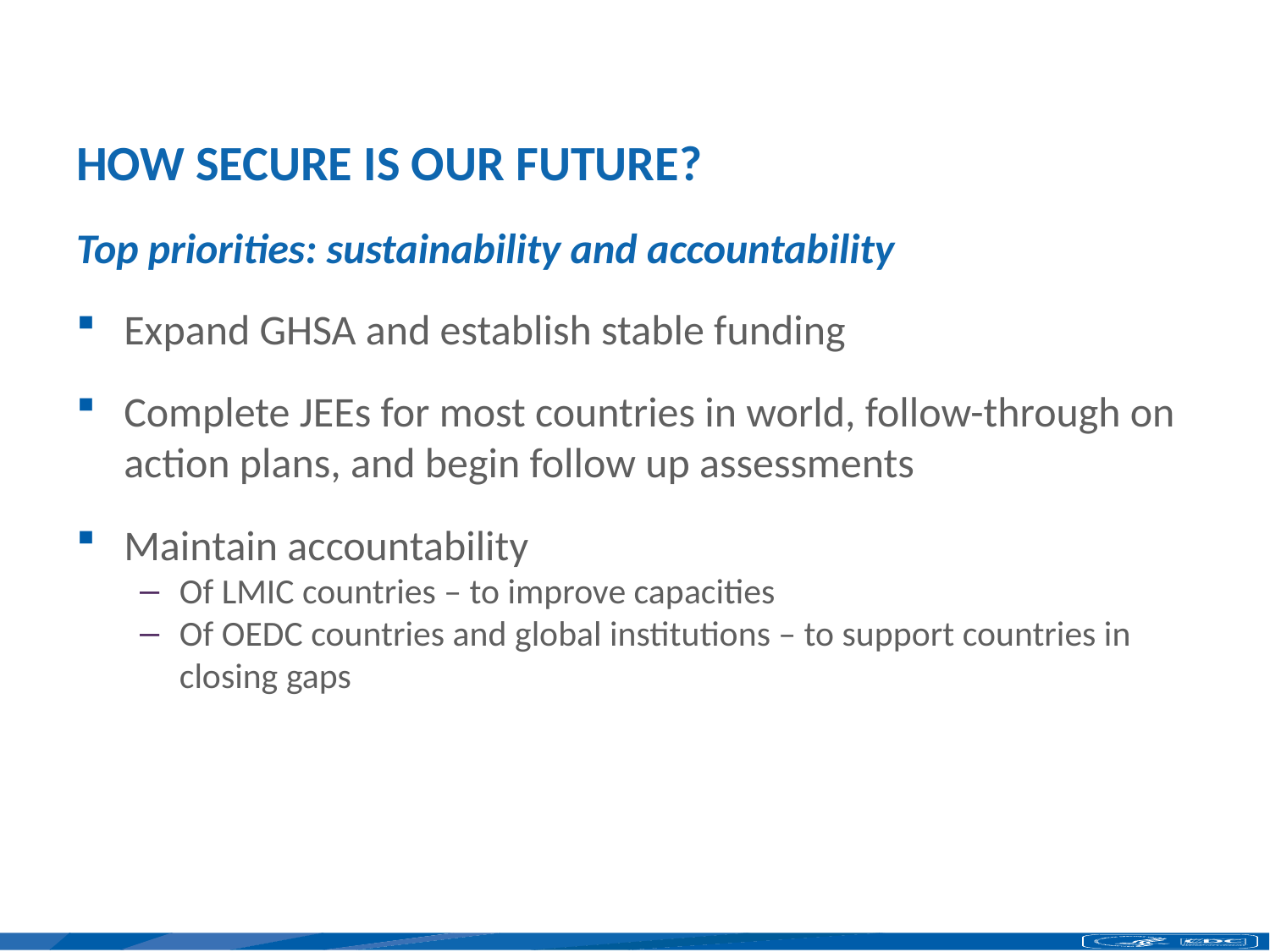

# HOW SECURE IS OUR FUTURE?
Top priorities: sustainability and accountability
Expand GHSA and establish stable funding
Complete JEEs for most countries in world, follow-through on action plans, and begin follow up assessments
Maintain accountability
Of LMIC countries – to improve capacities
Of OEDC countries and global institutions – to support countries in closing gaps